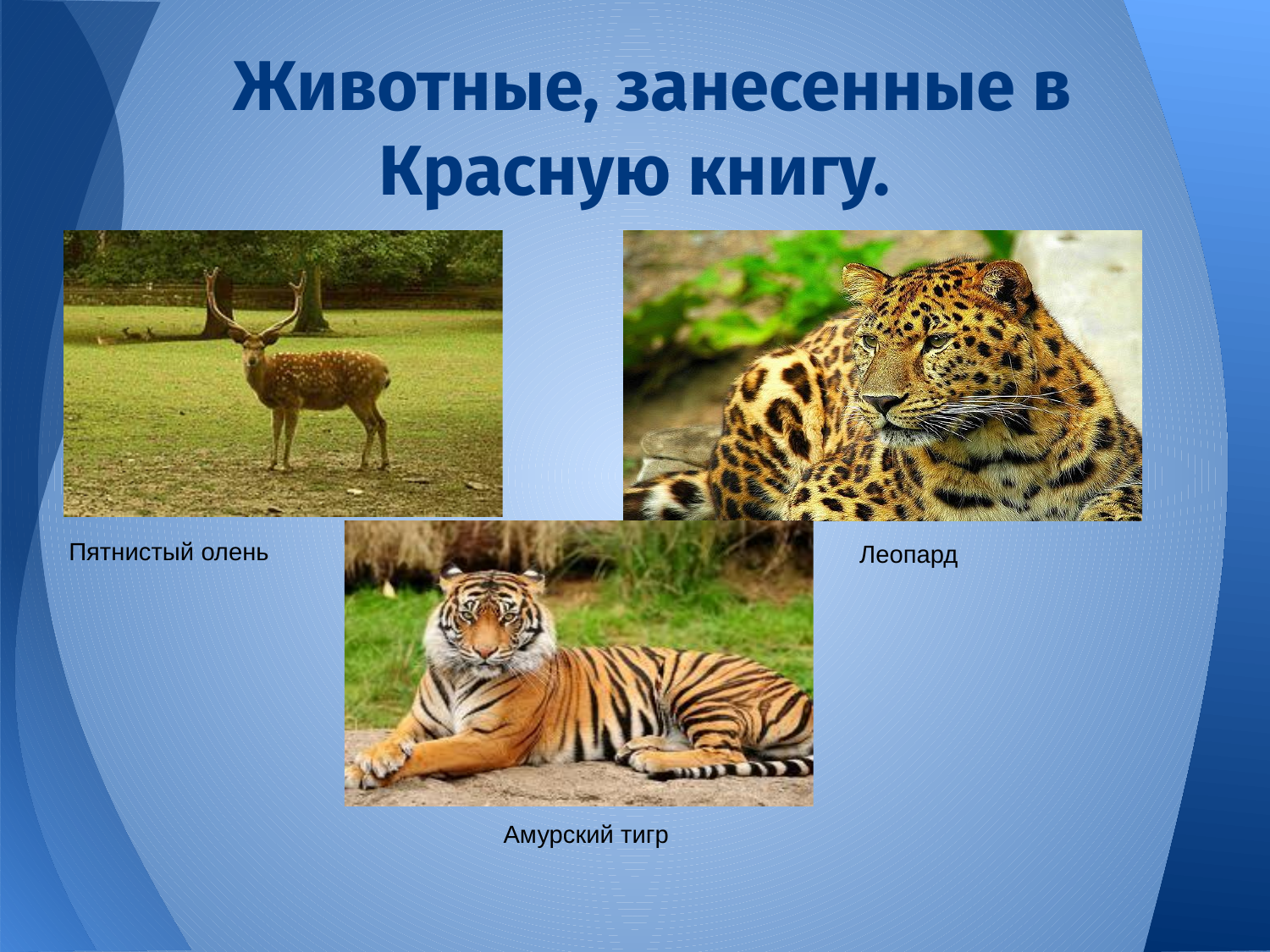

# Животные, занесенные в Красную книгу.

Пятнистый олень
Леопард
Амурский тигр